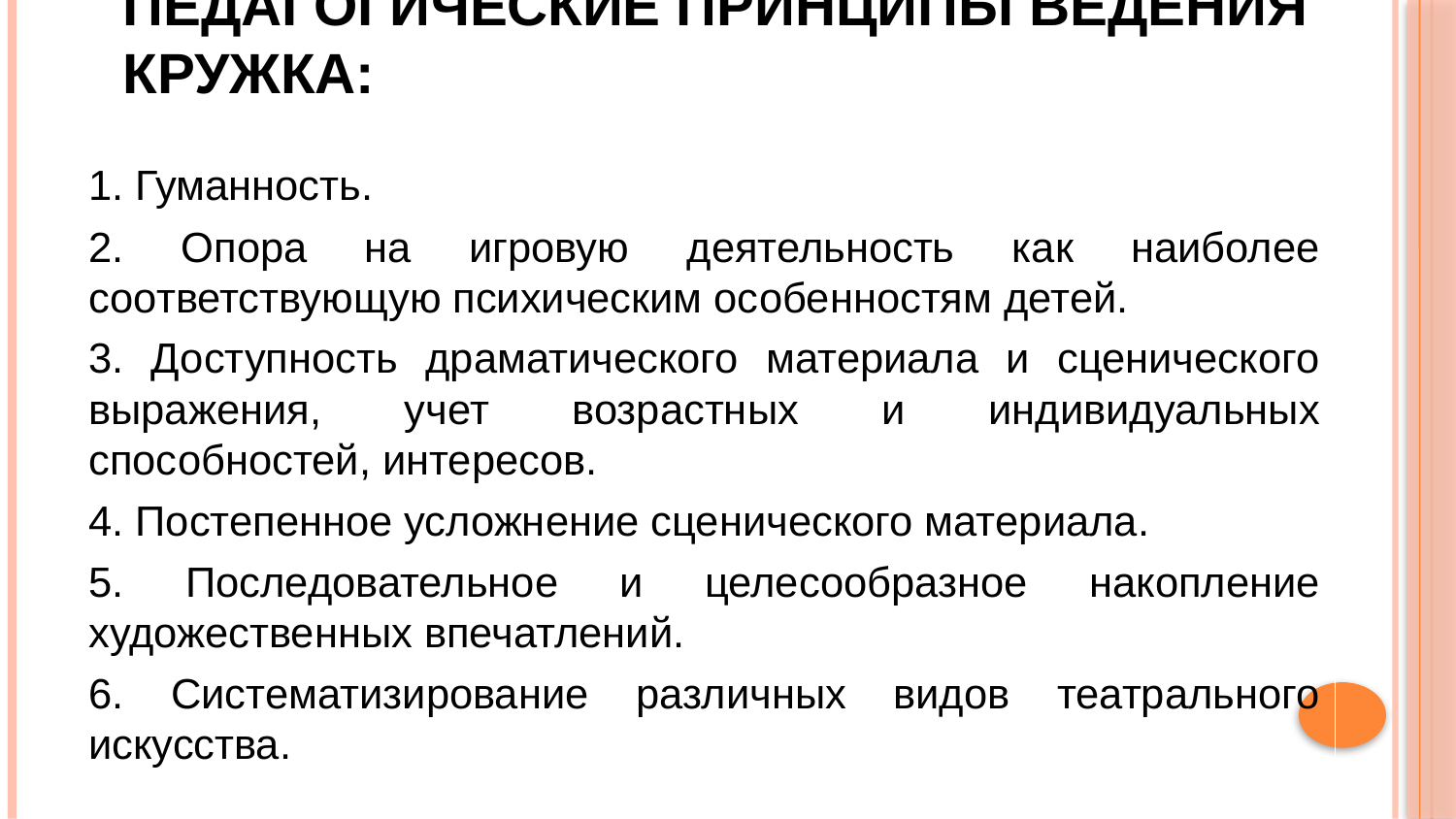

# Педагогические принципы ведения кружка:
1. Гуманность.
2. Опора на игровую деятельность как наиболее соответствующую психическим особенностям детей.
3. Доступность драматического материала и сценического выражения, учет возрастных и индивидуальных способностей, интересов.
4. Постепенное усложнение сценического материала.
5. Последовательное и целесообразное накопление художественных впечатлений.
6. Систематизирование различных видов театрального искусства.